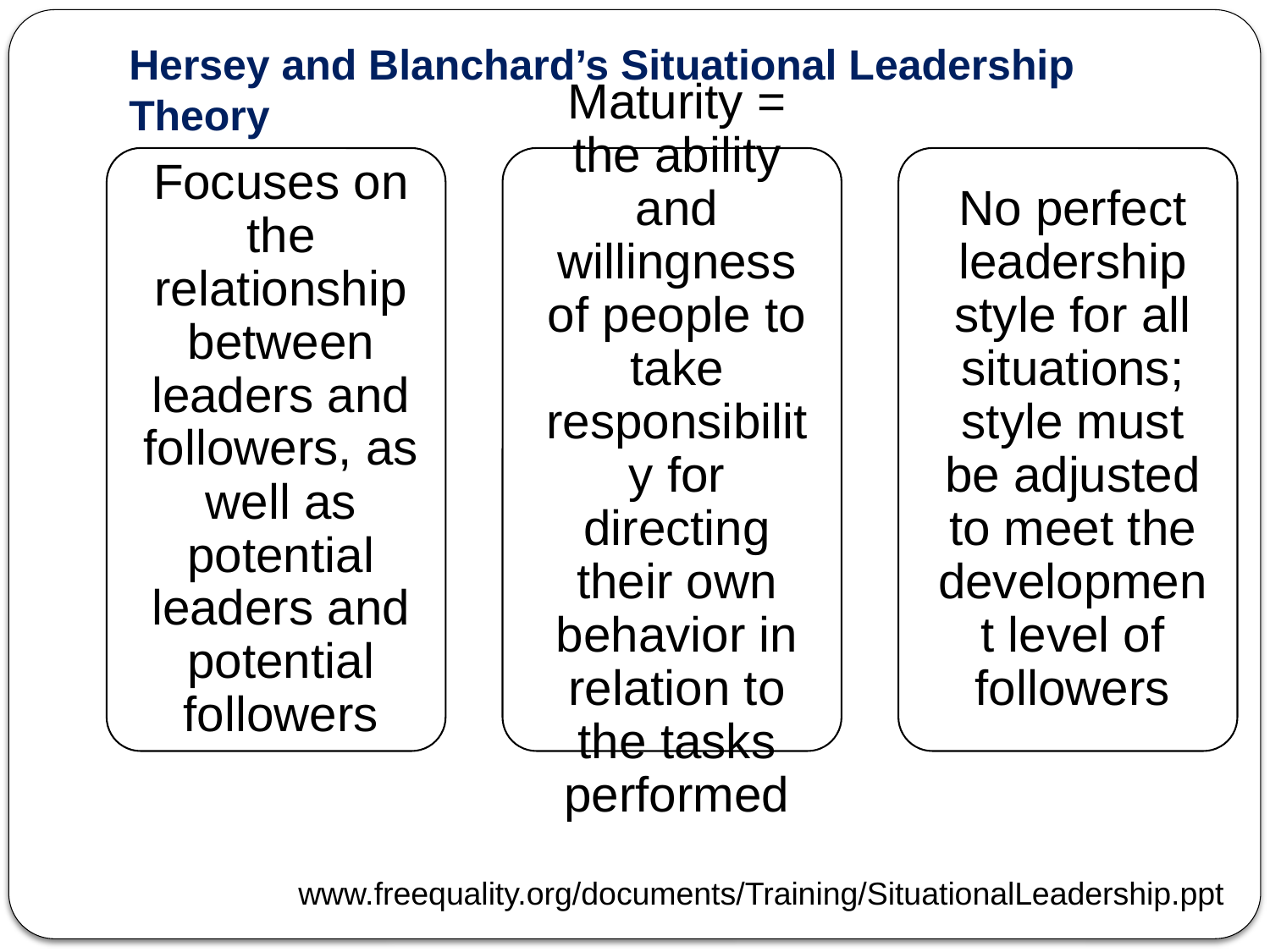

Hersey and Blanchard’s Situational Leadership Theory
Focuses on the relationship between leaders and followers, as well as potential leaders and potential followers
Maturity = the ability and willingness of people to take responsibility for directing their own behavior in relation to the tasks performed
No perfect leadership style for all situations; style must be adjusted to meet the development level of followers
www.freequality.org/documents/Training/SituationalLeadership.ppt